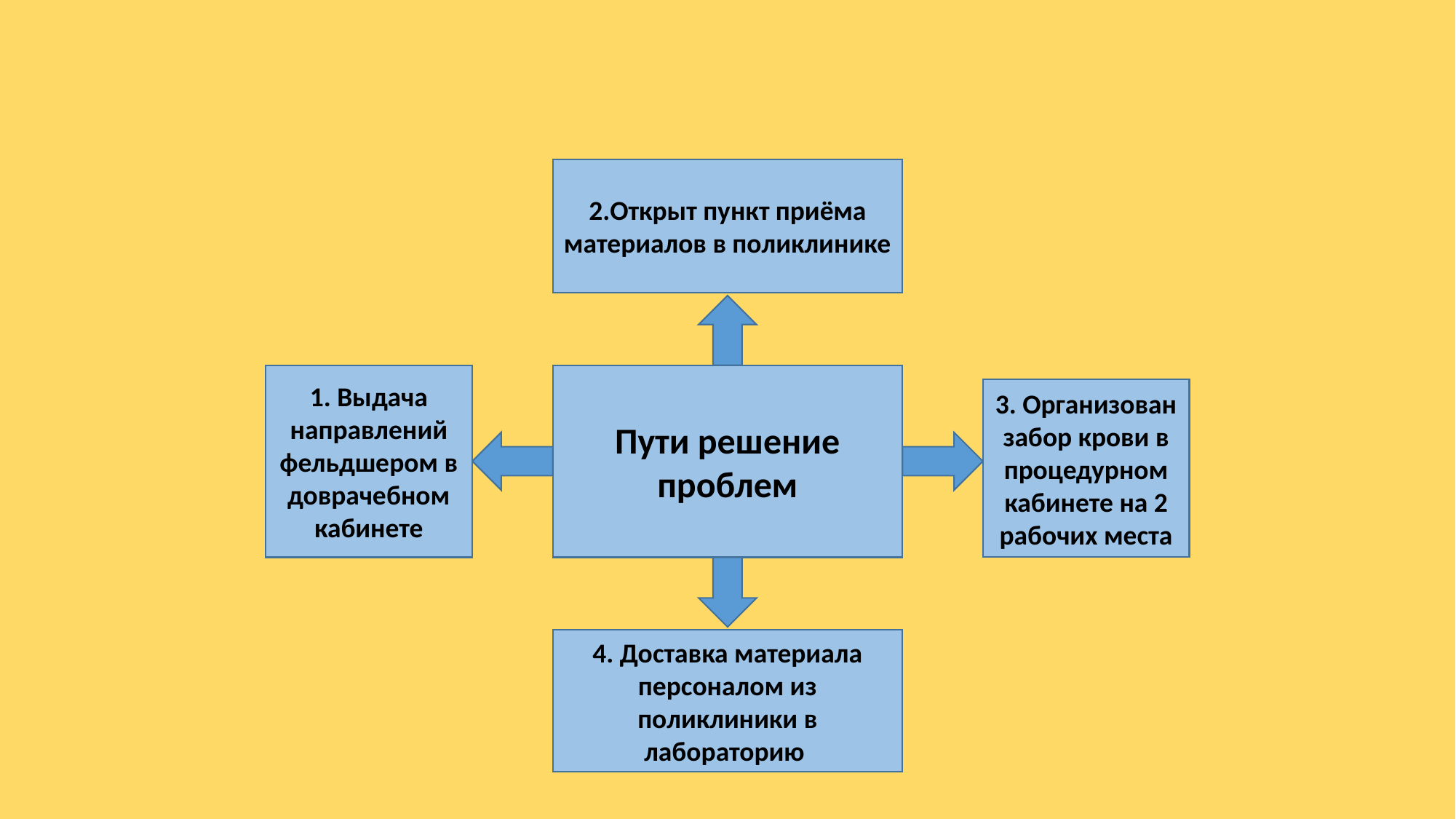

2.Открыт пункт приёма материалов в поликлинике

1. Выдача направлений фельдшером в доврачебном кабинете
Пути решение проблем
3. Организован забор крови в процедурном кабинете на 2 рабочих места

4. Доставка материала персоналом из поликлиники в лабораторию